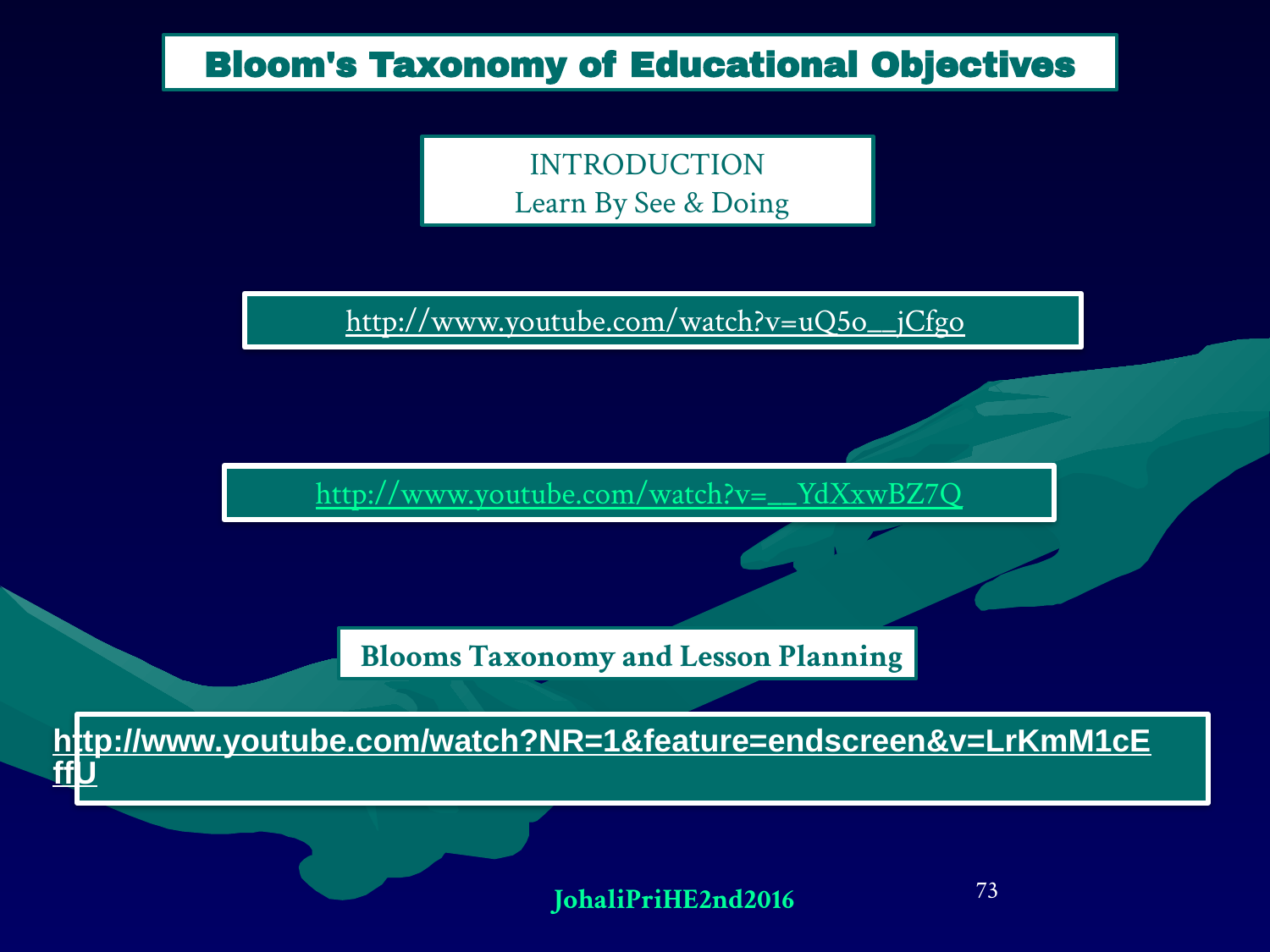

Bloom's Taxonomy of Educational Objectives
INTRODUCTION
Learn By See & Doing
http://www.youtube.com/watch?v=uQ5o__jCfgo
 http://www.youtube.com/watch?v=__YdXxwBZ7Q
Blooms Taxonomy and Lesson Planning
http://www.youtube.com/watch?NR=1&feature=endscreen&v=LrKmM1cEffU
73
JohaliPriHE2nd2016